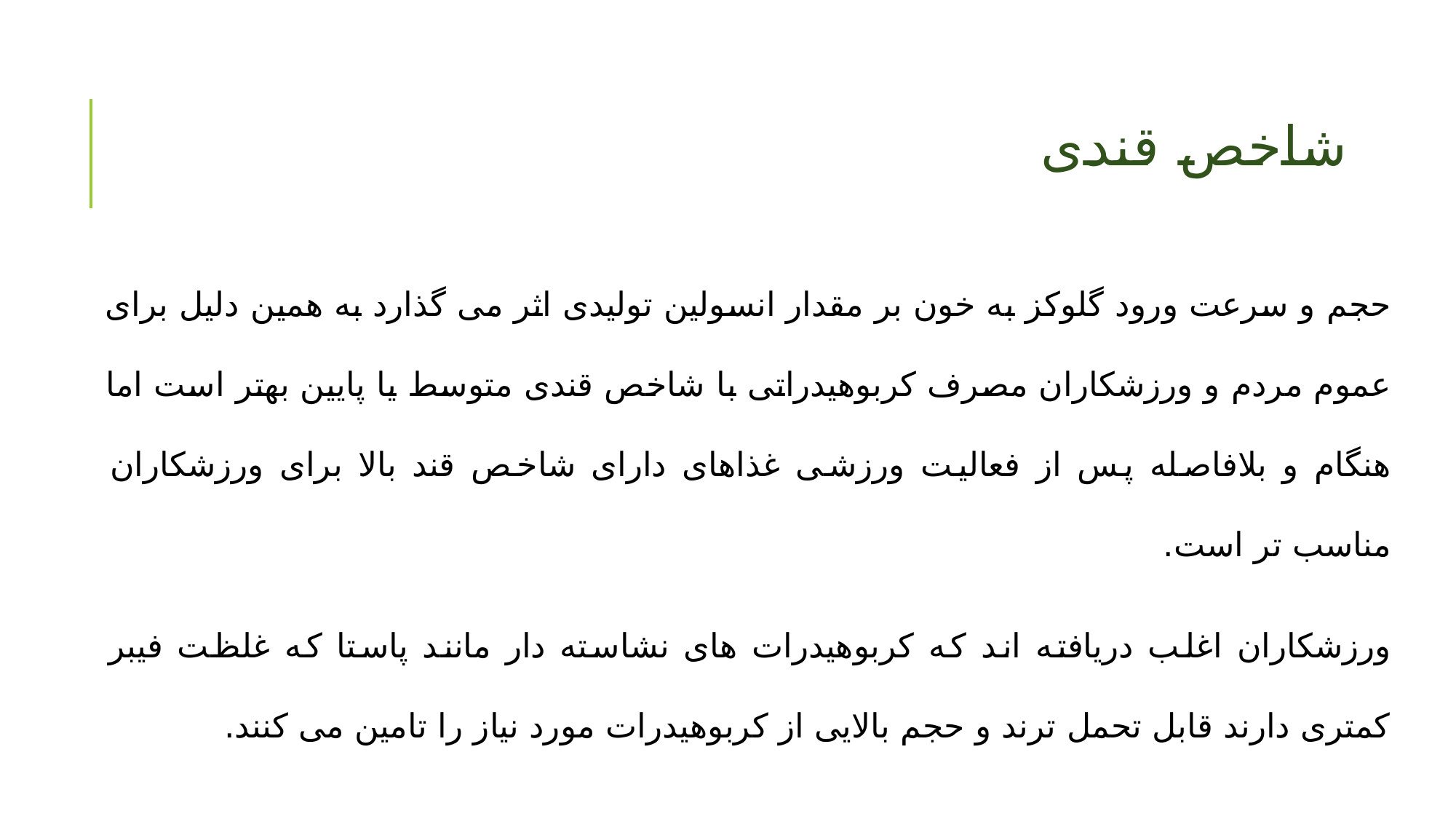

# شاخص قندی
حجم و سرعت ورود گلوکز به خون بر مقدار انسولین تولیدی اثر می گذارد به همین دلیل برای عموم مردم و ورزشکاران مصرف کربوهیدراتی با شاخص قندی متوسط یا پایین بهتر است اما هنگام و بلافاصله پس از فعالیت ورزشی غذاهای دارای شاخص قند بالا برای ورزشکاران مناسب تر است.
ورزشکاران اغلب دریافته اند که کربوهیدرات های نشاسته دار مانند پاستا که غلظت فیبر کمتری دارند قابل تحمل ترند و حجم بالایی از کربوهیدرات مورد نیاز را تامین می کنند.